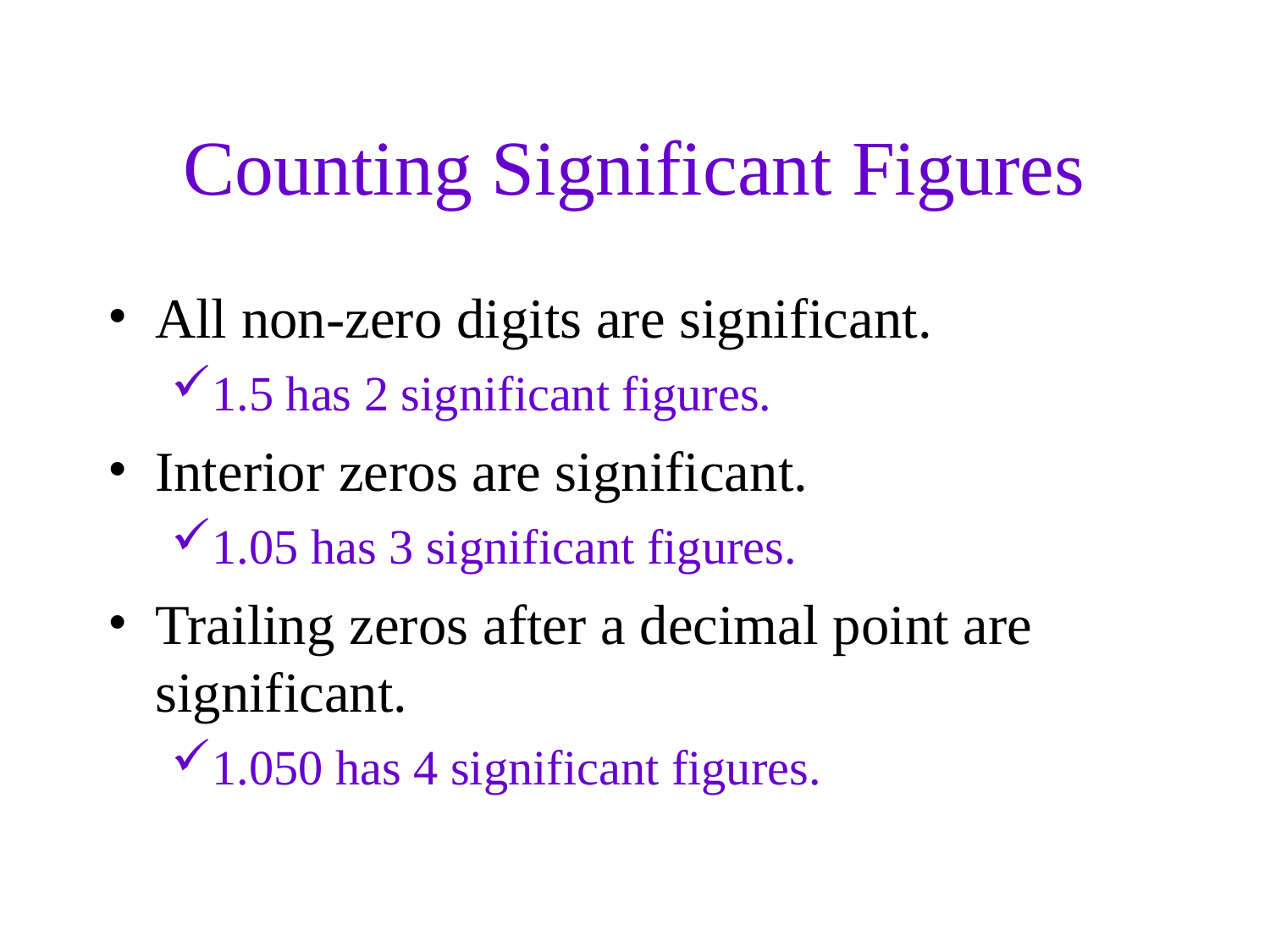

Counting Significant Figures
All non-zero digits are significant.
1.5 has 2 significant figures.
Interior zeros are significant.
1.05 has 3 significant figures.
Trailing zeros after a decimal point are significant.
1.050 has 4 significant figures.